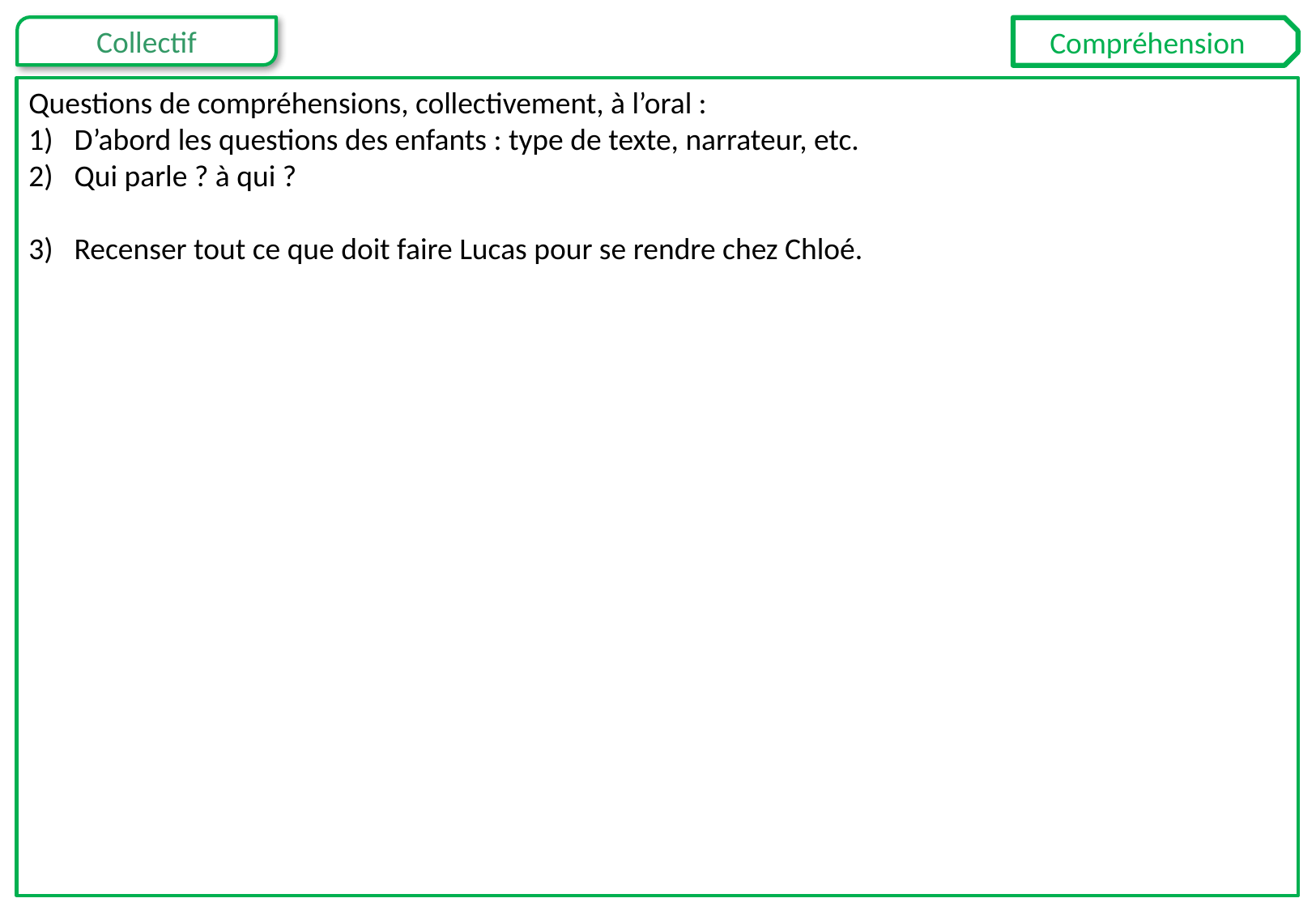

Compréhension
Questions de compréhensions, collectivement, à l’oral :
D’abord les questions des enfants : type de texte, narrateur, etc.
Qui parle ? à qui ?

Recenser tout ce que doit faire Lucas pour se rendre chez Chloé.